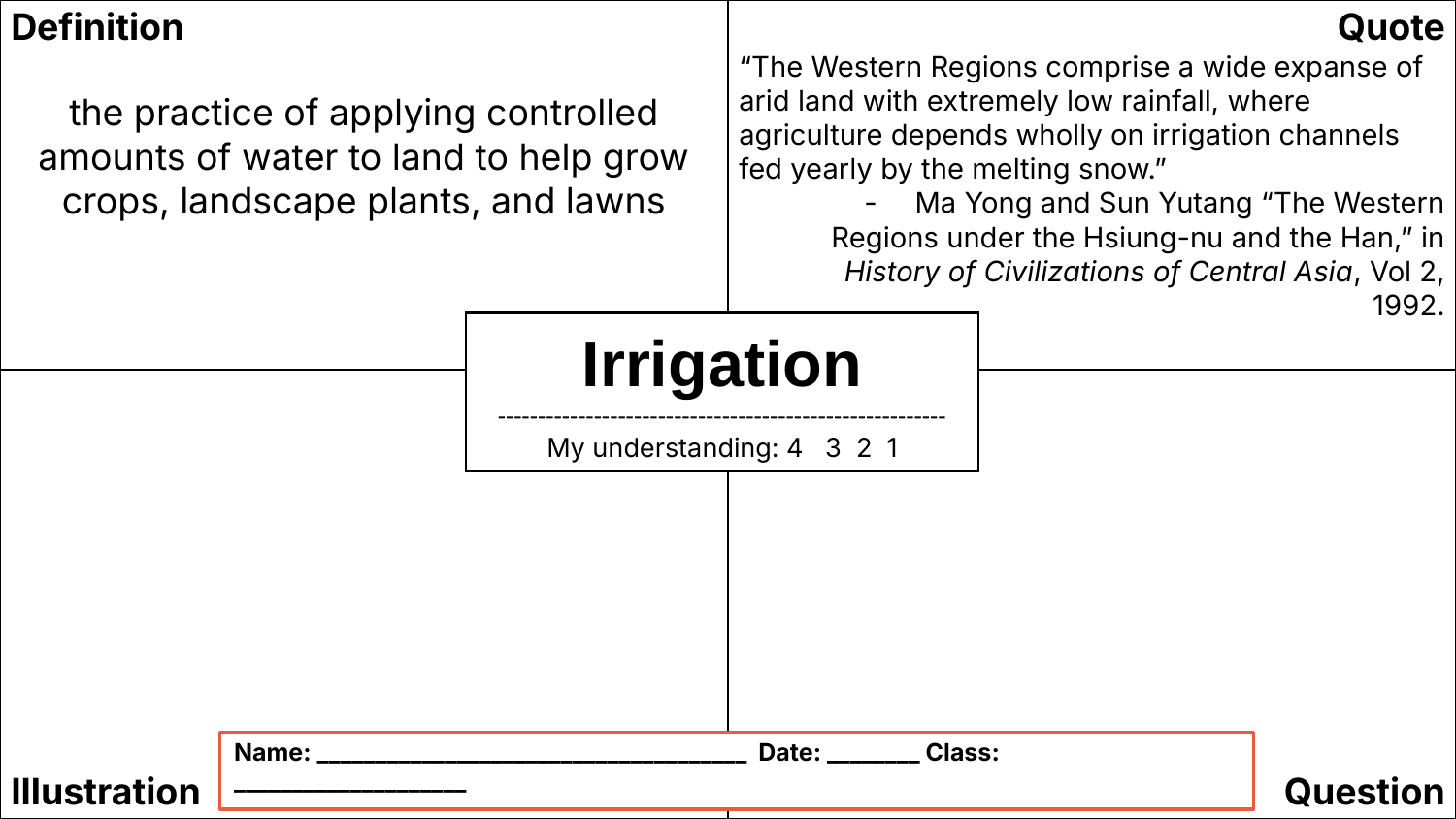

| Definition the practice of applying controlled amounts of water to land to help grow crops, landscape plants, and lawns | Quote “The Western Regions comprise a wide expanse of arid land with extremely low rainfall, where agriculture depends wholly on irrigation channels fed yearly by the melting snow.” Ma Yong and Sun Yutang “The Western Regions under the Hsiung-nu and the Han,” in History of Civilizations of Central Asia, Vol 2, 1992. |
| --- | --- |
| Illustration | Imp Question |
Irrigation
--------------------------------------------------------
My understanding: 4   3  2  1
Name: _____________________________________  Date: ________ Class: ____________________